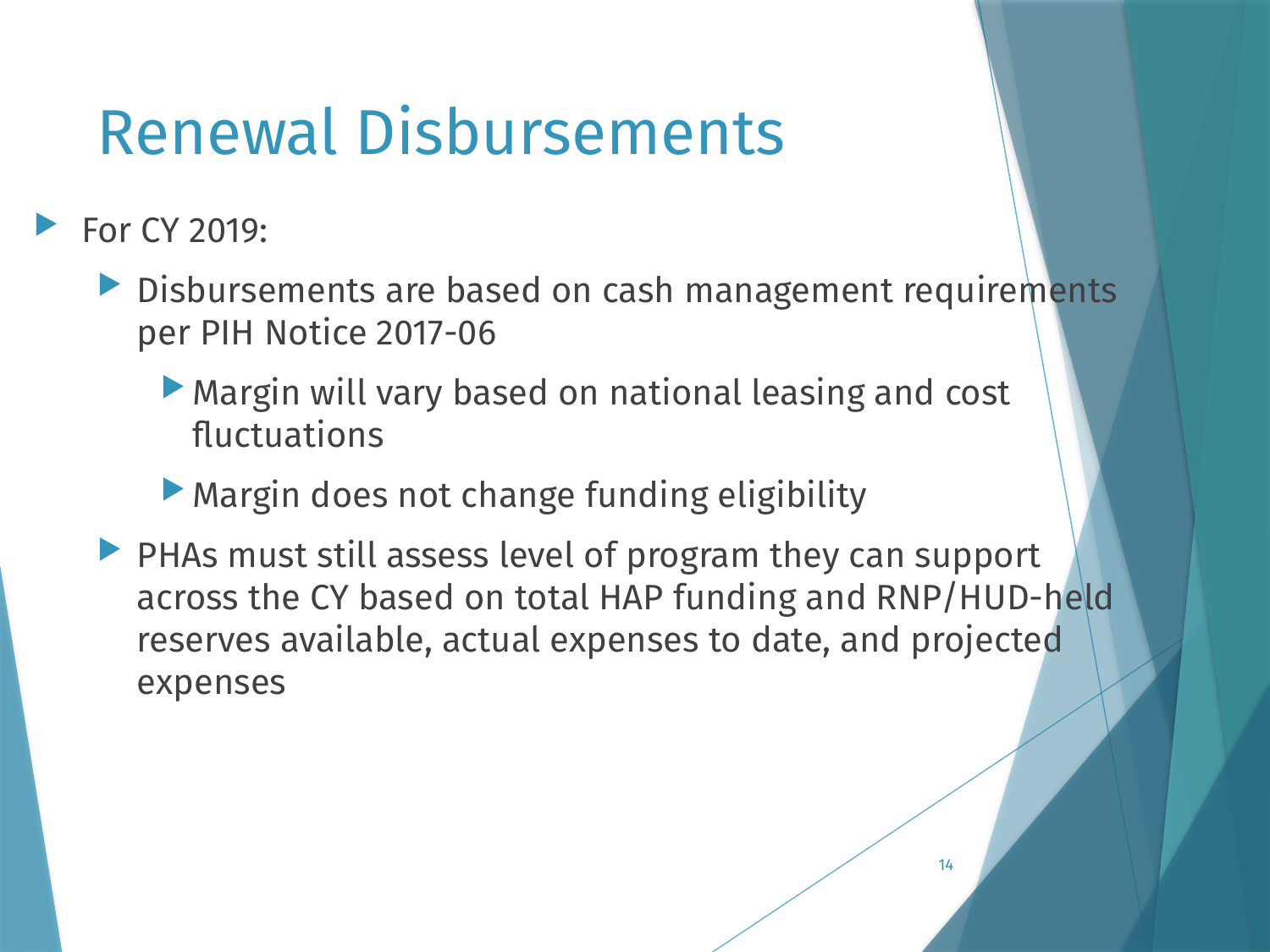

# Renewal Disbursements
For CY 2019:
Disbursements are based on cash management requirements per PIH Notice 2017-06
Margin will vary based on national leasing and cost fluctuations
Margin does not change funding eligibility
PHAs must still assess level of program they can support across the CY based on total HAP funding and RNP/HUD-held reserves available, actual expenses to date, and projected expenses

14